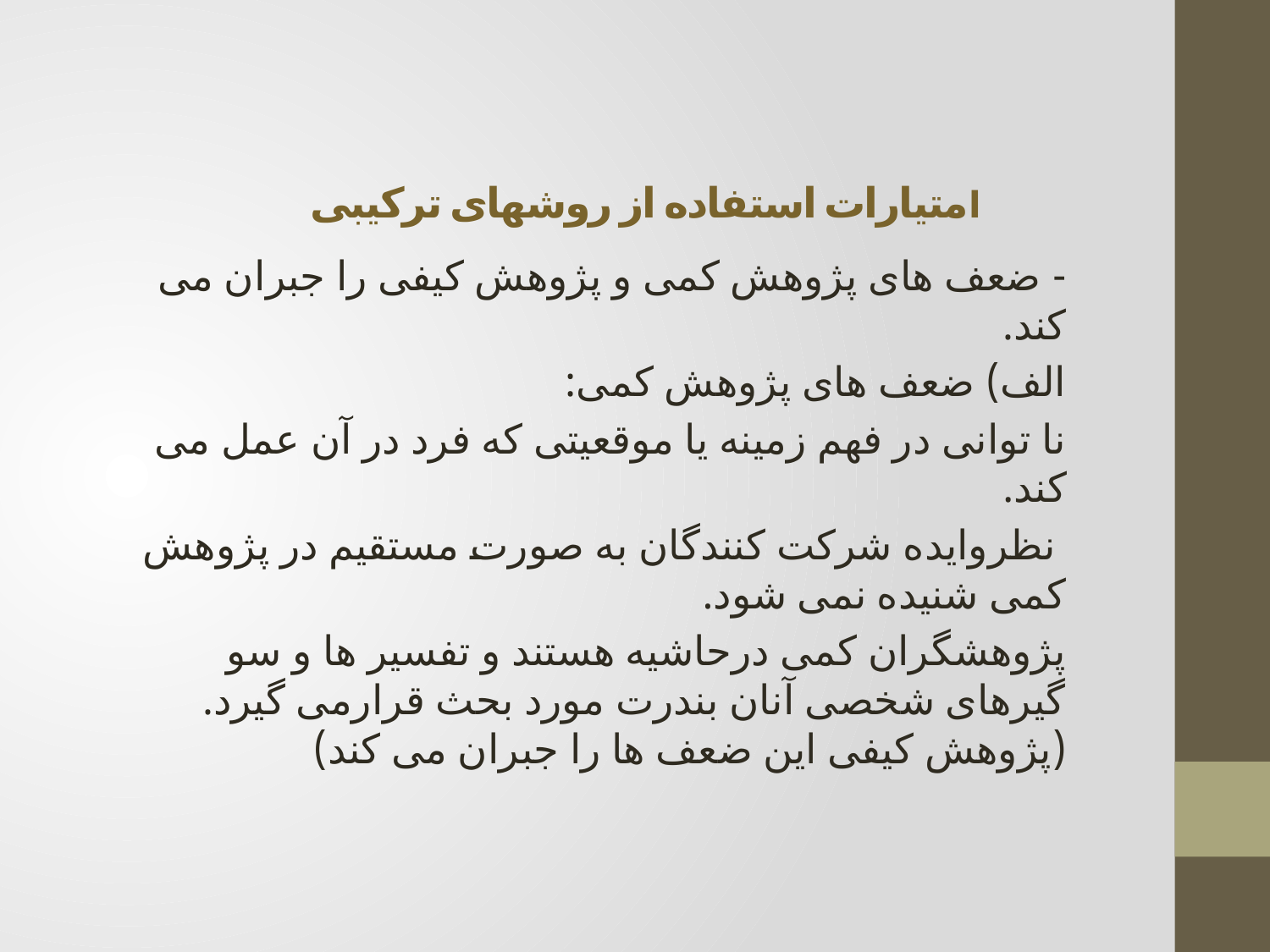

# امتیارات استفاده از روشهای ترکیبی
- ضعف های پژوهش کمی و پژوهش کیفی را جبران می کند.
الف) ضعف های پژوهش کمی:
نا توانی در فهم زمینه یا موقعیتی که فرد در آن عمل می کند.
 نظروایده شرکت کنندگان به صورت مستقیم در پژوهش کمی شنیده نمی شود.
پژوهشگران کمی درحاشیه هستند و تفسیر ها و سو گیرهای شخصی آنان بندرت مورد بحث قرارمی گیرد. (پژوهش کیفی این ضعف ها را جبران می کند)